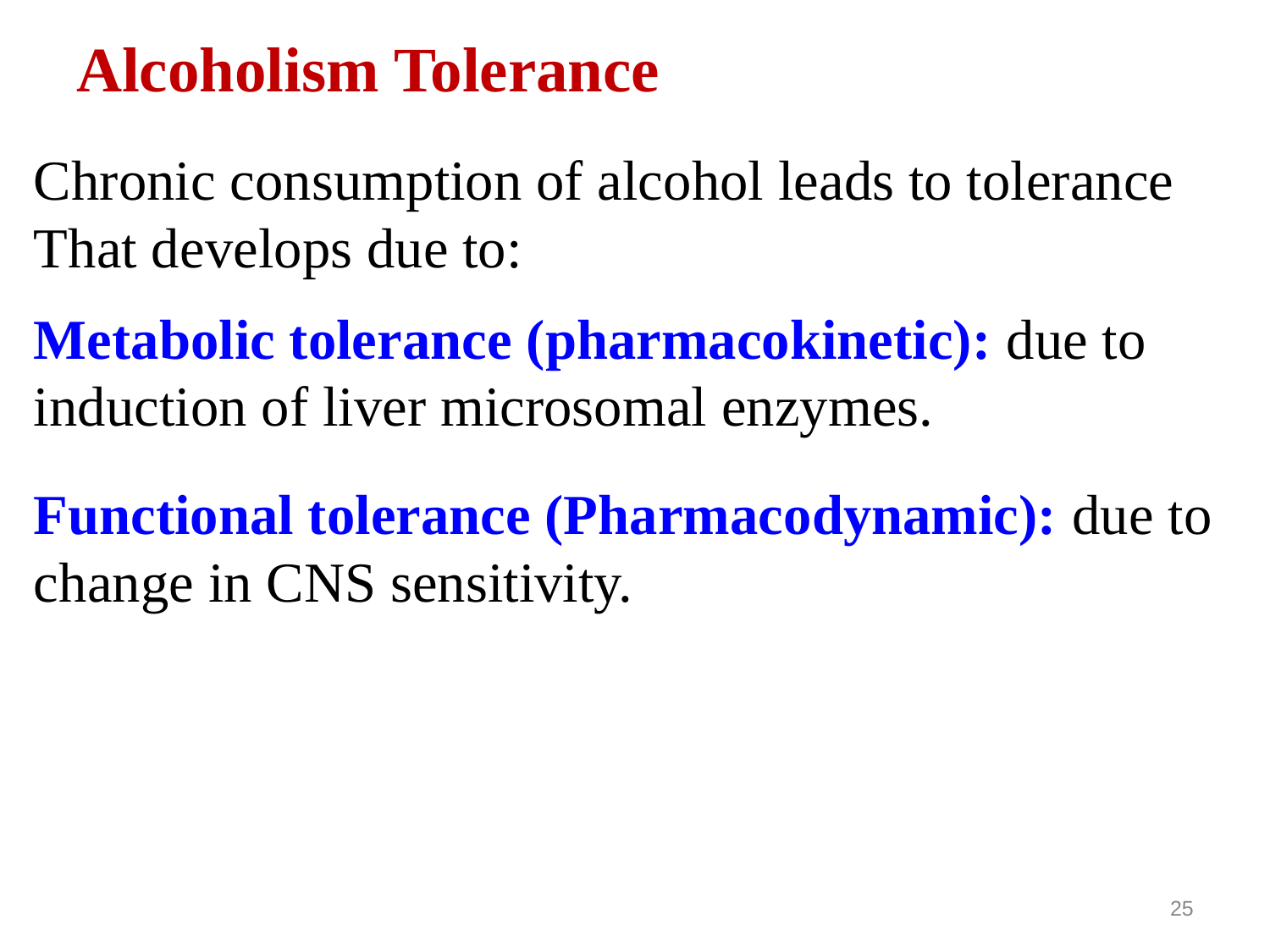

# Alcoholism Tolerance
Chronic consumption of alcohol leads to tolerance
That develops due to:

Metabolic tolerance (pharmacokinetic): due to
induction of liver microsomal enzymes.

Functional tolerance (Pharmacodynamic): due to
change in CNS sensitivity.
25